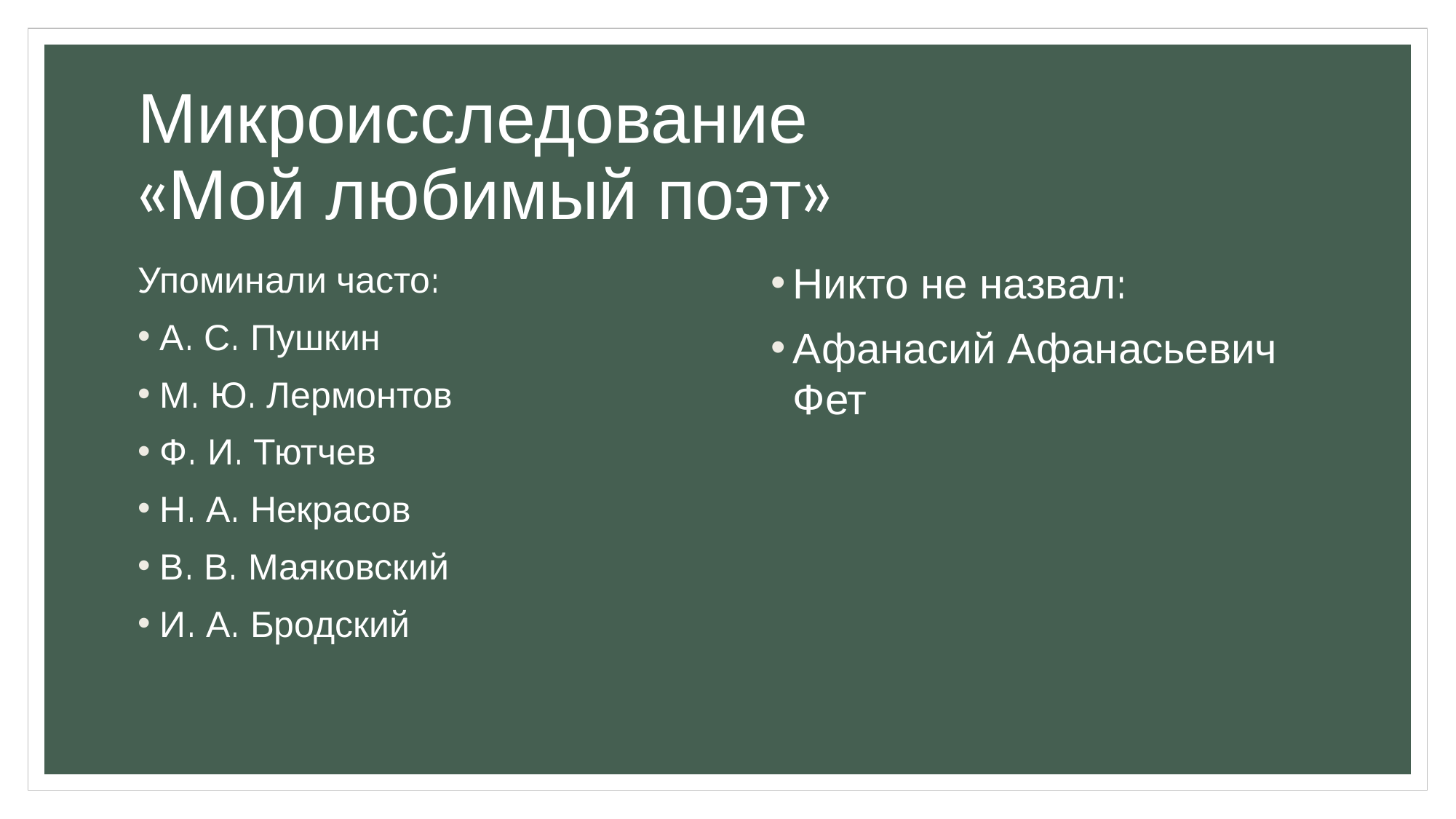

# Микроисследование «Мой любимый поэт»
Упоминали часто:
А. С. Пушкин
М. Ю. Лермонтов
Ф. И. Тютчев
Н. А. Некрасов
В. В. Маяковский
И. А. Бродский

Никто не назвал:
Афанасий Афанасьевич Фет